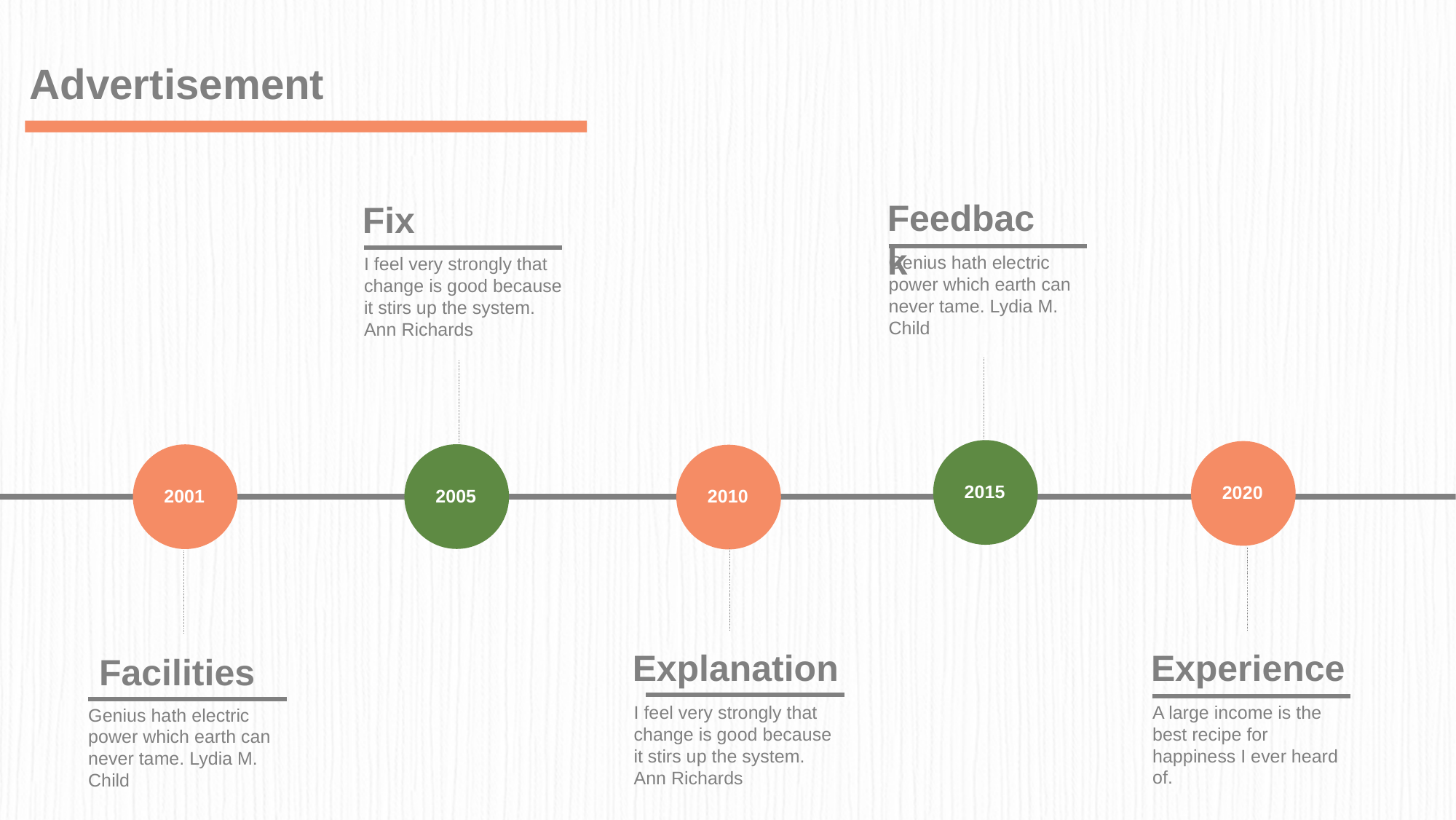

Advertisement

Feedback
Fix
Genius hath electric power which earth can never tame. Lydia M. Child
I feel very strongly that change is good because it stirs up the system. Ann Richards

2015
2020
2005
2001
2010
Experience
Explanation
Facilities
A large income is the best recipe for happiness I ever heard of.
I feel very strongly that change is good because it stirs up the system. Ann Richards
Genius hath electric power which earth can never tame. Lydia M. Child